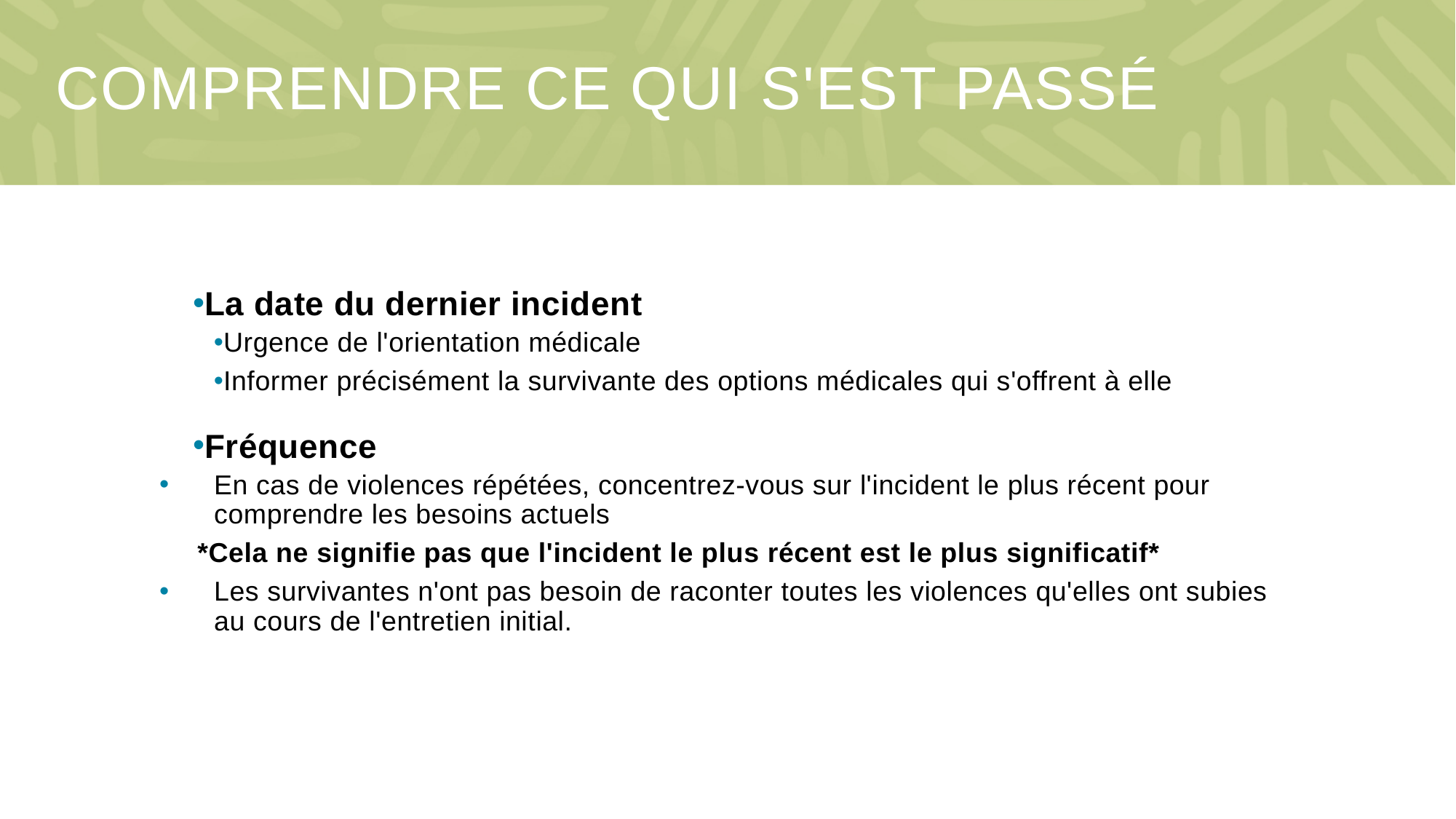

# COMPRENDRE CE QUI S'EST PASSÉ
La date du dernier incident
Urgence de l'orientation médicale
Informer précisément la survivante des options médicales qui s'offrent à elle
Fréquence
En cas de violences répétées, concentrez-vous sur l'incident le plus récent pour comprendre les besoins actuels
*Cela ne signifie pas que l'incident le plus récent est le plus significatif*
Les survivantes n'ont pas besoin de raconter toutes les violences qu'elles ont subies au cours de l'entretien initial.